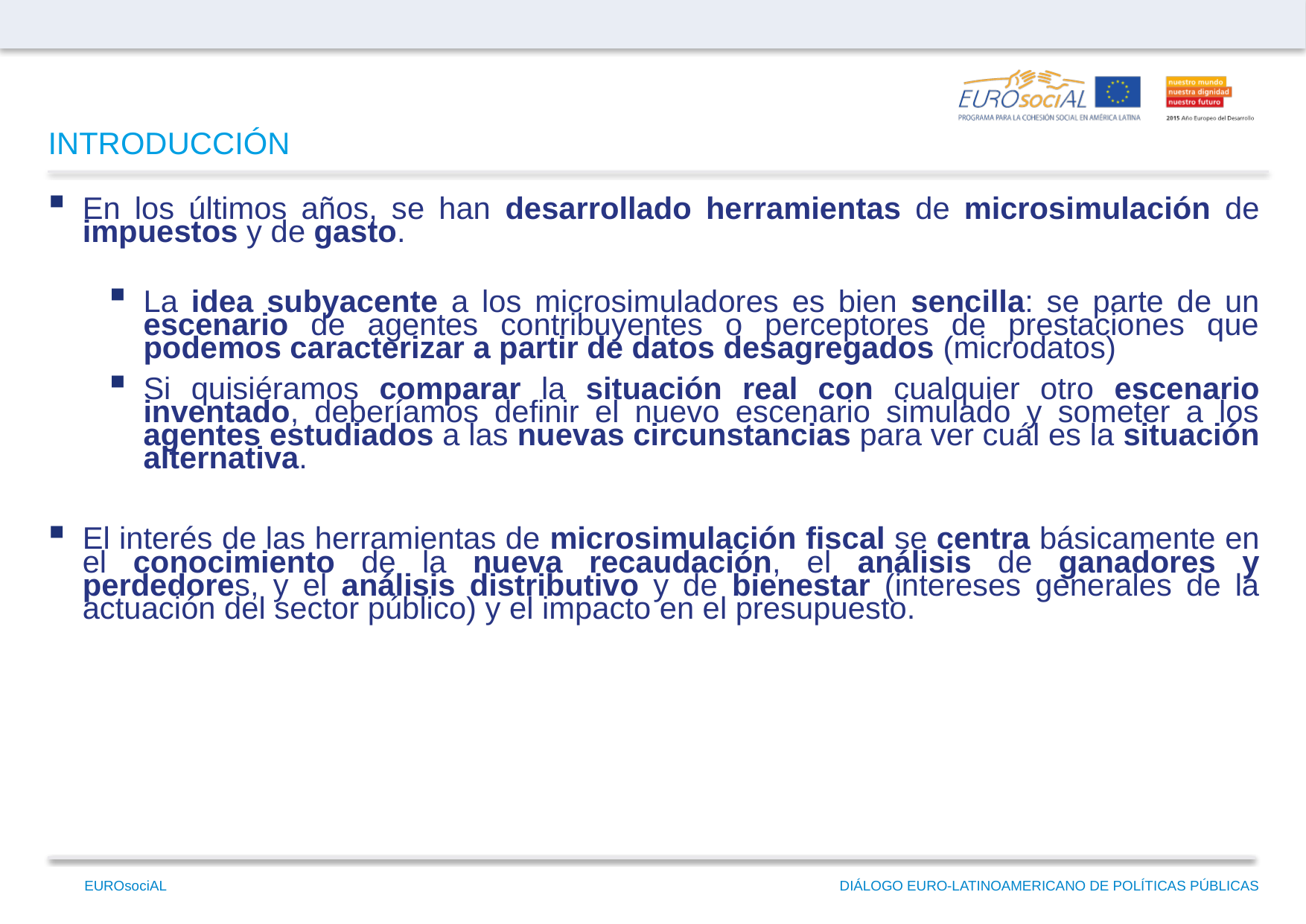

INTRODUCCIÓN
En los últimos años, se han desarrollado herramientas de microsimulación de impuestos y de gasto.

La idea subyacente a los microsimuladores es bien sencilla: se parte de un escenario de agentes contribuyentes o perceptores de prestaciones que podemos caracterizar a partir de datos desagregados (microdatos)
Si quisiéramos comparar la situación real con cualquier otro escenario inventado, deberíamos definir el nuevo escenario simulado y someter a los agentes estudiados a las nuevas circunstancias para ver cuál es la situación alternativa.

El interés de las herramientas de microsimulación fiscal se centra básicamente en el conocimiento de la nueva recaudación, el análisis de ganadores y perdedores, y el análisis distributivo y de bienestar (intereses generales de la actuación del sector público) y el impacto en el presupuesto.